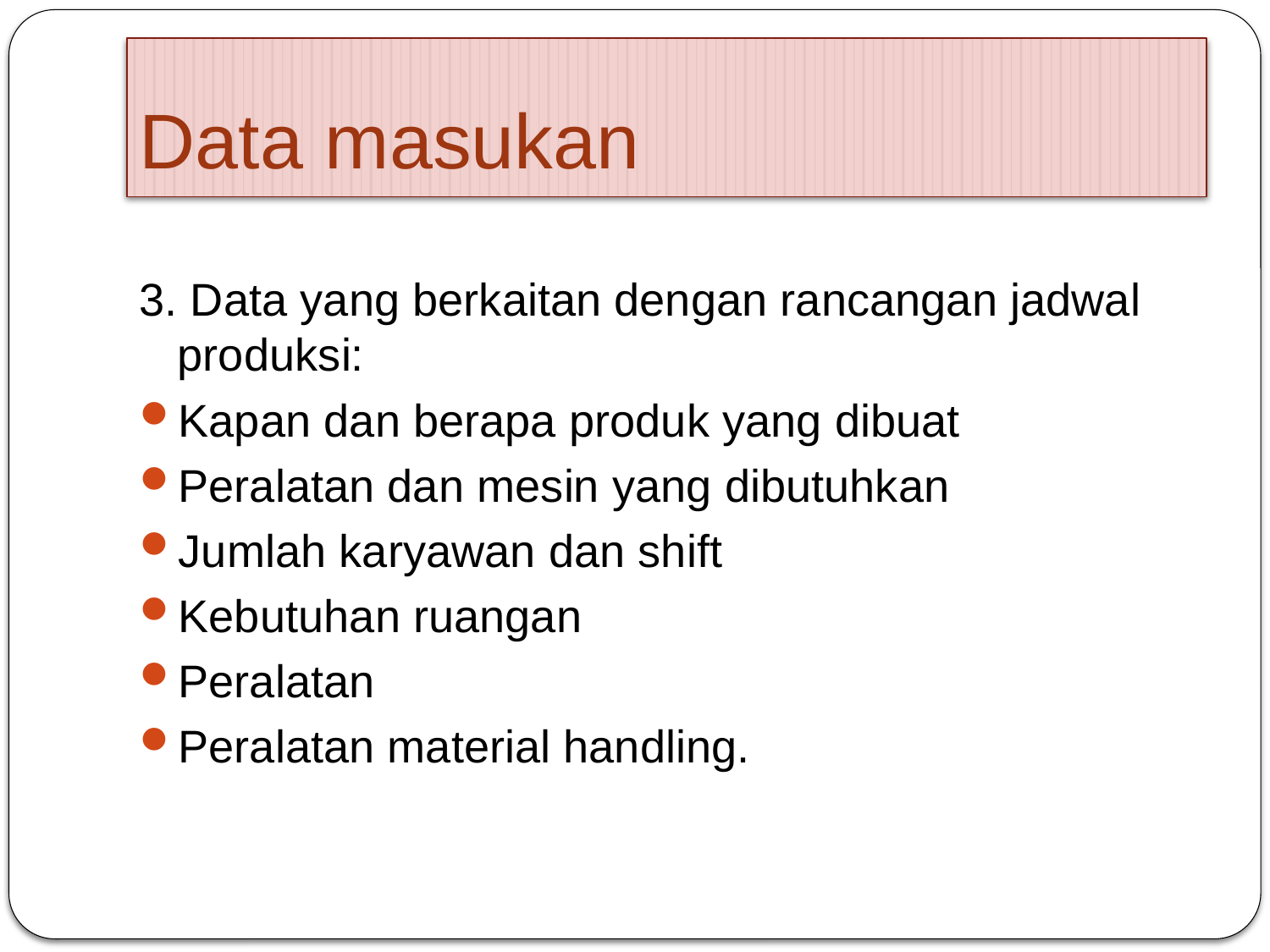

# Data masukan
3. Data yang berkaitan dengan rancangan jadwal produksi:
Kapan dan berapa produk yang dibuat
Peralatan dan mesin yang dibutuhkan
Jumlah karyawan dan shift
Kebutuhan ruangan
Peralatan
Peralatan material handling.